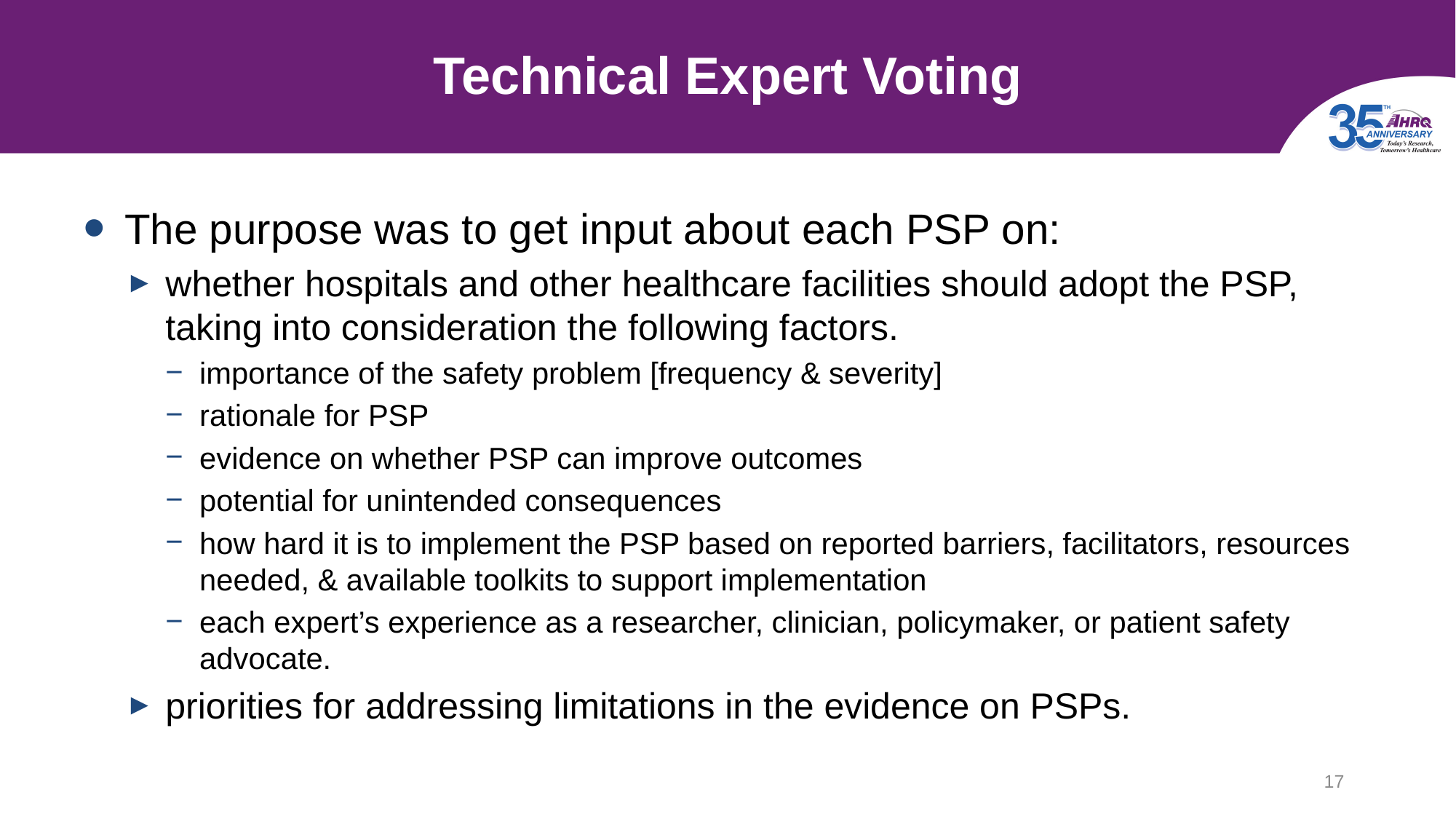

# Technical Expert Voting
The purpose was to get input about each PSP on:
whether hospitals and other healthcare facilities should adopt the PSP, taking into consideration the following factors.
importance of the safety problem [frequency & severity]
rationale for PSP
evidence on whether PSP can improve outcomes
potential for unintended consequences
how hard it is to implement the PSP based on reported barriers, facilitators, resources needed, & available toolkits to support implementation
each expert’s experience as a researcher, clinician, policymaker, or patient safety advocate.
priorities for addressing limitations in the evidence on PSPs.

17